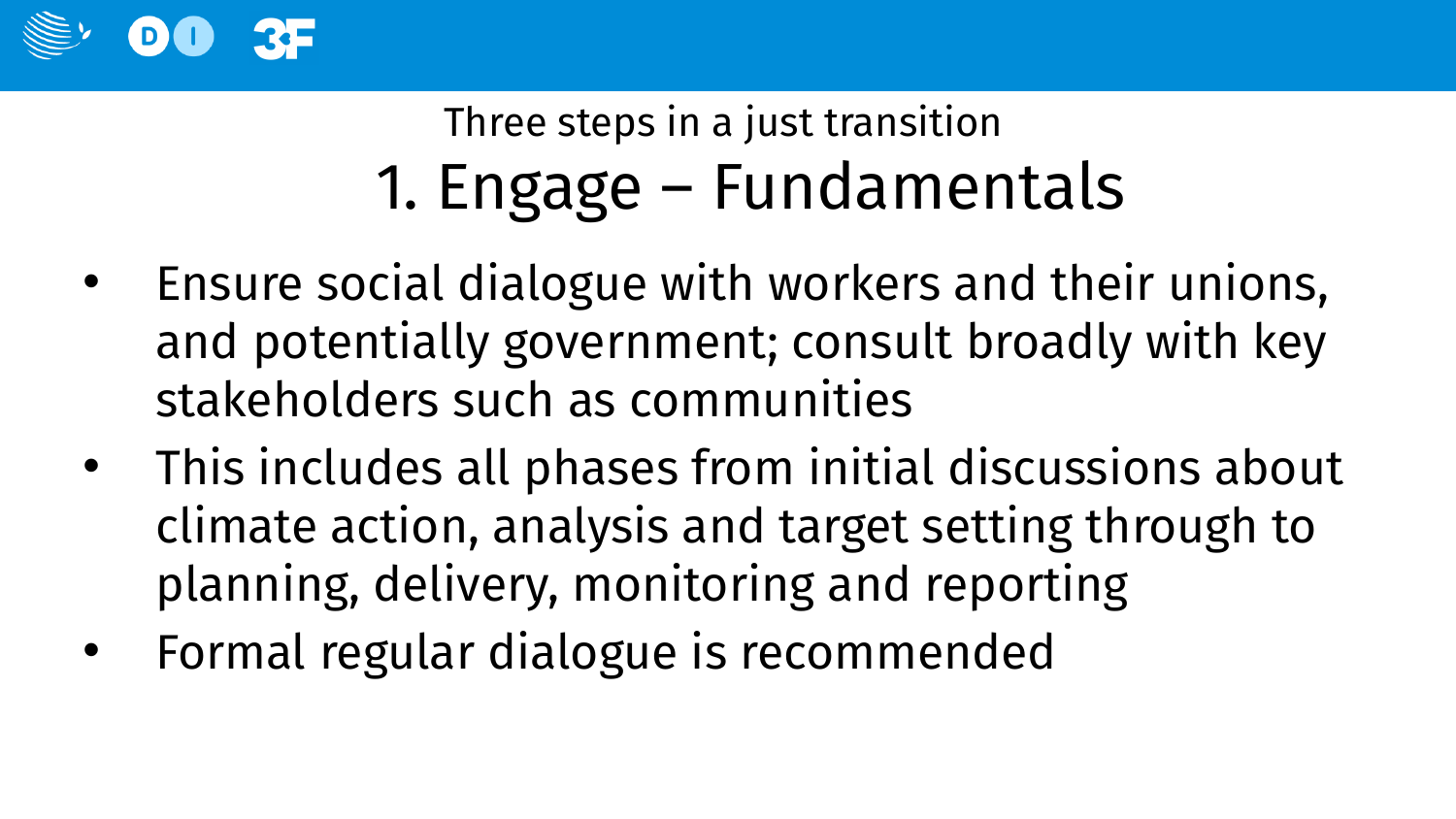

# Three steps in a just transition 1. Engage – Fundamentals
Ensure social dialogue with workers and their unions, and potentially government; consult broadly with key stakeholders such as communities
This includes all phases from initial discussions about climate action, analysis and target setting through to planning, delivery, monitoring and reporting
Formal regular dialogue is recommended